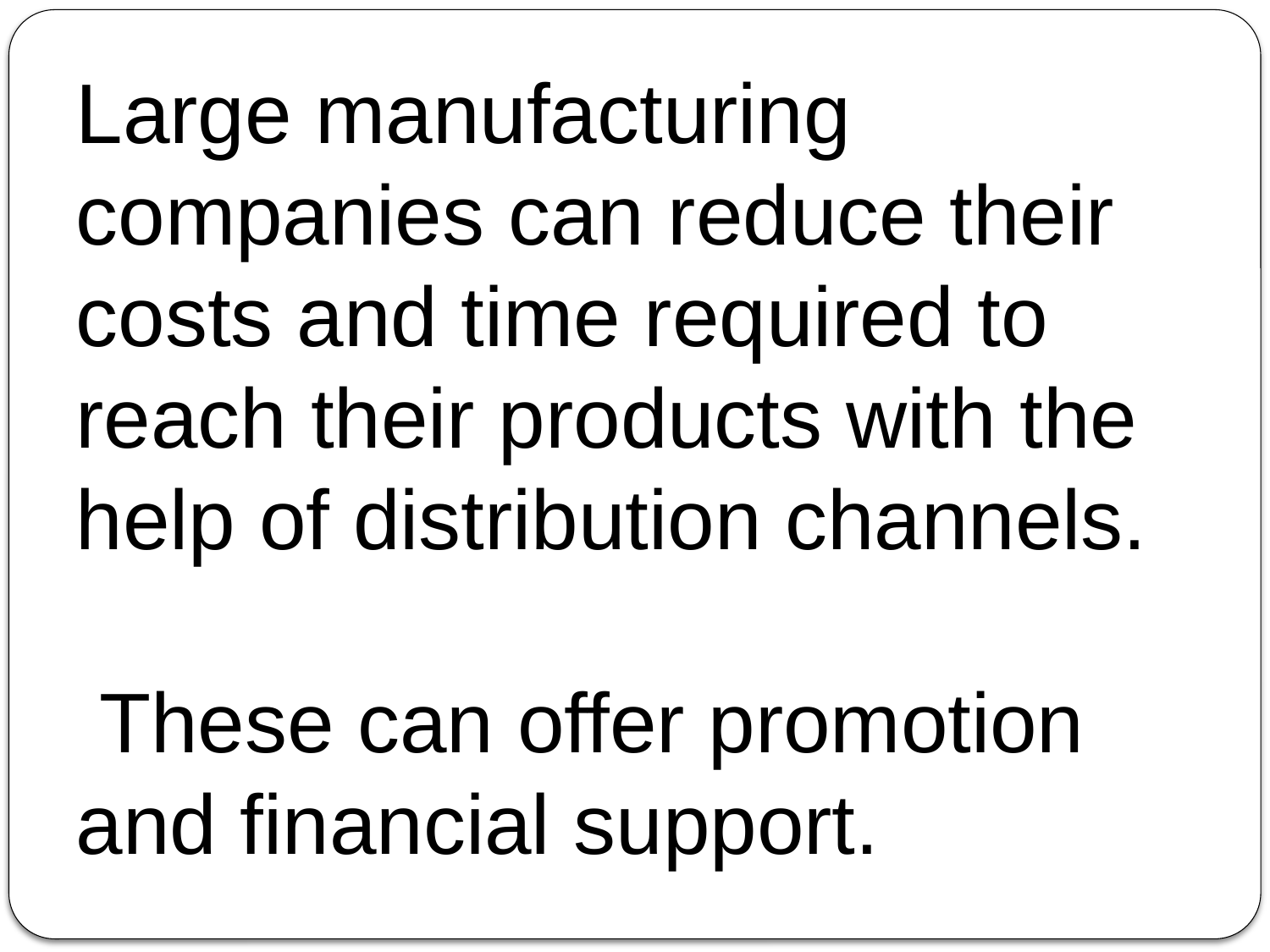

Large manufacturing companies can reduce their costs and time required to reach their products with the help of distribution channels.

 These can offer promotion and financial support.